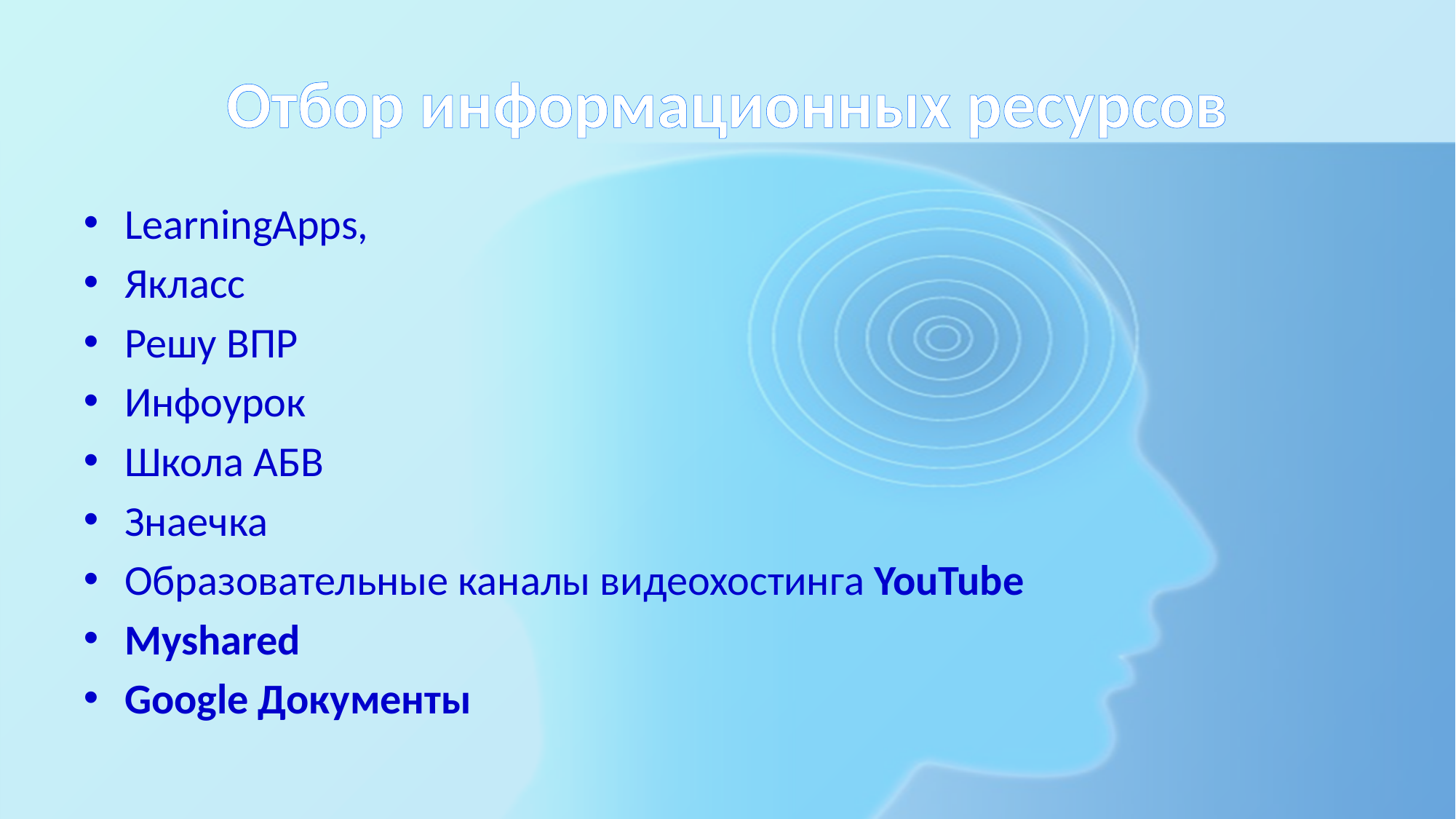

# Отбор информационных ресурсов
LearningApps,
Якласс
Решу ВПР
Инфоурок
Школа АБВ
Знаечка
Образовательные каналы видеохостинга YouTube
Myshared
Google Документы